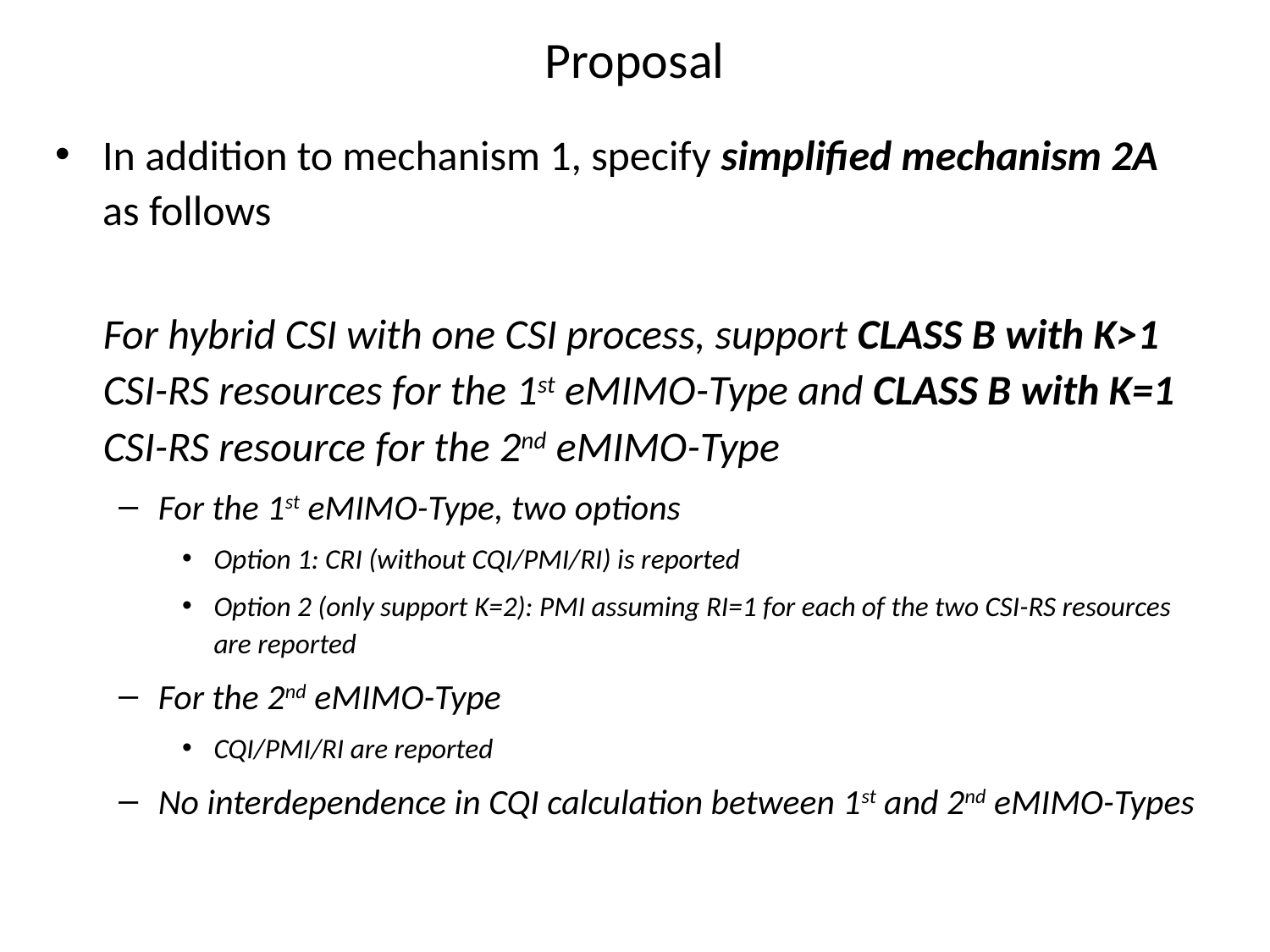

# Proposal
In addition to mechanism 1, specify simplified mechanism 2A as follows

For hybrid CSI with one CSI process, support CLASS B with K>1 CSI-RS resources for the 1st eMIMO-Type and CLASS B with K=1 CSI-RS resource for the 2nd eMIMO-Type
For the 1st eMIMO-Type, two options
Option 1: CRI (without CQI/PMI/RI) is reported
Option 2 (only support K=2): PMI assuming RI=1 for each of the two CSI-RS resources are reported
For the 2nd eMIMO-Type
CQI/PMI/RI are reported
No interdependence in CQI calculation between 1st and 2nd eMIMO-Types